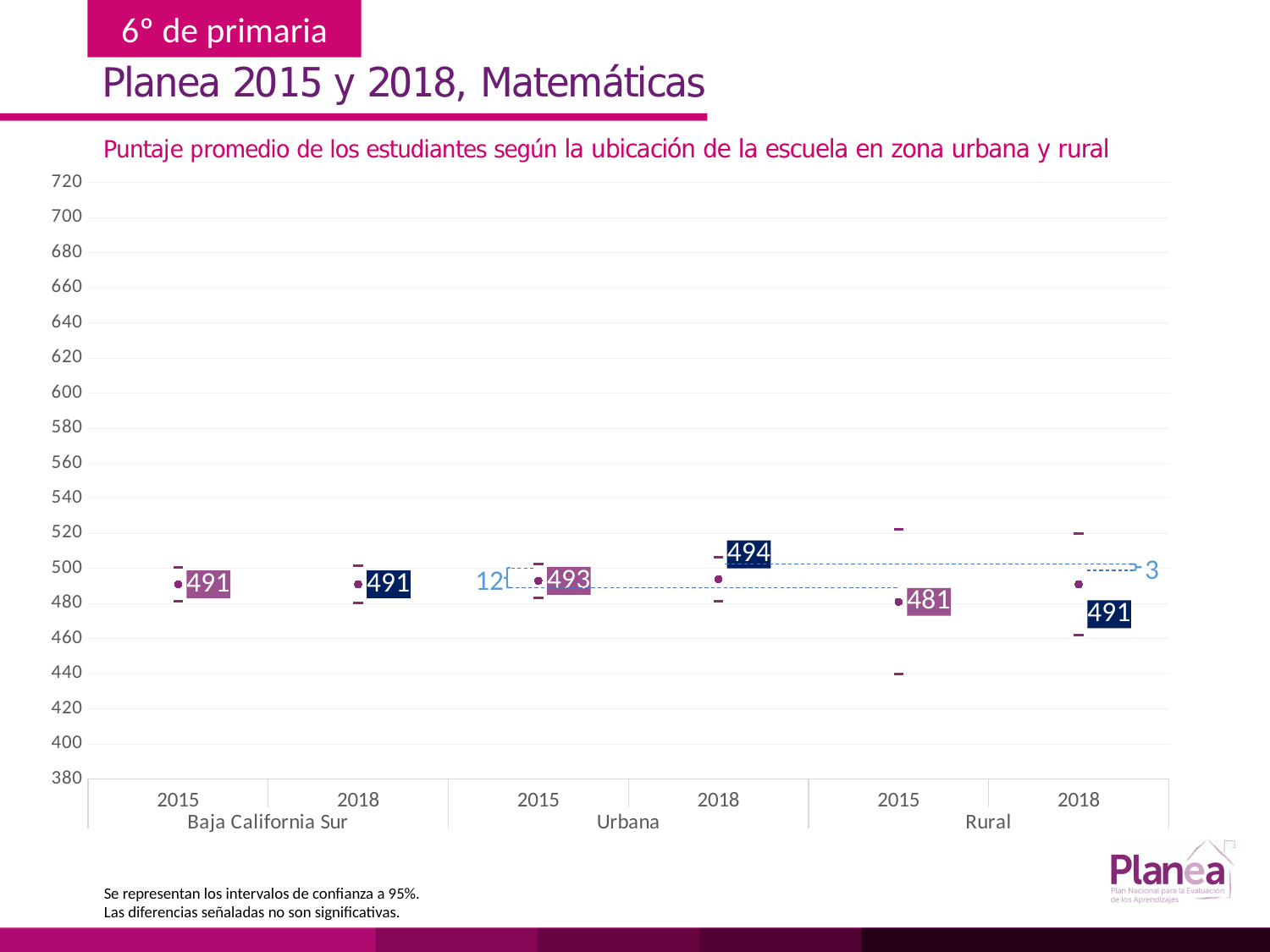

Planea 2015 y 2018, Matemáticas

Puntaje promedio de los estudiantes según la ubicación de la escuela en zona urbana y rural

### Chart

| Category |  |  |  |
|---|---|---|---|
| 2015 | 481.448 | 500.552 | 491.0 |
| 2018 | 480.254 | 501.746 | 491.0 |
| 2015 | 483.448 | 502.552 | 493.0 |
| 2018 | 481.463 | 506.537 | 494.0 |
| 2015 | 439.807 | 522.193 | 481.0 |
| 2018 | 462.145 | 519.855 | 491.0 |
3

12

Se representan los intervalos de confianza a 95%.
Las diferencias señaladas no son significativas.